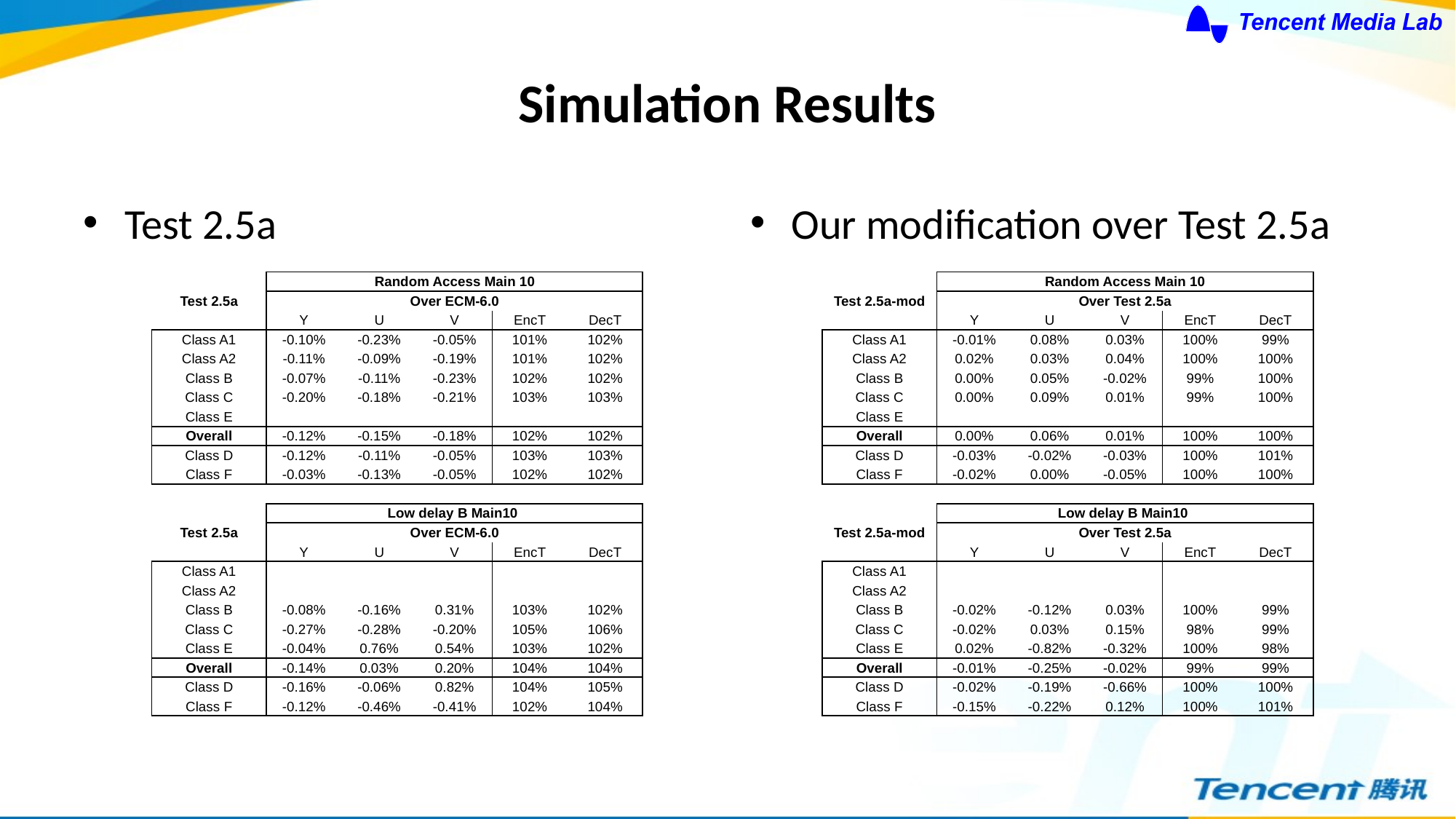

# Simulation Results
Test 2.5a
Our modification over Test 2.5a
| Test 2.5a-mod | Random Access Main 10 |  |  |  |  |
| --- | --- | --- | --- | --- | --- |
|  | Over Test 2.5a |  |  |  |  |
|  | Y | U | V | EncT | DecT |
| Class A1 | -0.01% | 0.08% | 0.03% | 100% | 99% |
| Class A2 | 0.02% | 0.03% | 0.04% | 100% | 100% |
| Class B | 0.00% | 0.05% | -0.02% | 99% | 100% |
| Class C | 0.00% | 0.09% | 0.01% | 99% | 100% |
| Class E |  |  |  |  |  |
| Overall | 0.00% | 0.06% | 0.01% | 100% | 100% |
| Class D | -0.03% | -0.02% | -0.03% | 100% | 101% |
| Class F | -0.02% | 0.00% | -0.05% | 100% | 100% |
|  |  |  |  |  |  |
| Test 2.5a-mod | Low delay B Main10 |  |  |  |  |
|  | Over Test 2.5a |  |  |  |  |
|  | Y | U | V | EncT | DecT |
| Class A1 |  |  |  |  |  |
| Class A2 |  |  |  |  |  |
| Class B | -0.02% | -0.12% | 0.03% | 100% | 99% |
| Class C | -0.02% | 0.03% | 0.15% | 98% | 99% |
| Class E | 0.02% | -0.82% | -0.32% | 100% | 98% |
| Overall | -0.01% | -0.25% | -0.02% | 99% | 99% |
| Class D | -0.02% | -0.19% | -0.66% | 100% | 100% |
| Class F | -0.15% | -0.22% | 0.12% | 100% | 101% |
| Test 2.5a | Random Access Main 10 |  |  |  |  |
| --- | --- | --- | --- | --- | --- |
|  | Over ECM-6.0 |  |  |  |  |
|  | Y | U | V | EncT | DecT |
| Class A1 | -0.10% | -0.23% | -0.05% | 101% | 102% |
| Class A2 | -0.11% | -0.09% | -0.19% | 101% | 102% |
| Class B | -0.07% | -0.11% | -0.23% | 102% | 102% |
| Class C | -0.20% | -0.18% | -0.21% | 103% | 103% |
| Class E |  |  |  |  |  |
| Overall | -0.12% | -0.15% | -0.18% | 102% | 102% |
| Class D | -0.12% | -0.11% | -0.05% | 103% | 103% |
| Class F | -0.03% | -0.13% | -0.05% | 102% | 102% |
|  |  |  |  |  |  |
| Test 2.5a | Low delay B Main10 |  |  |  |  |
|  | Over ECM-6.0 |  |  |  |  |
|  | Y | U | V | EncT | DecT |
| Class A1 |  |  |  |  |  |
| Class A2 |  |  |  |  |  |
| Class B | -0.08% | -0.16% | 0.31% | 103% | 102% |
| Class C | -0.27% | -0.28% | -0.20% | 105% | 106% |
| Class E | -0.04% | 0.76% | 0.54% | 103% | 102% |
| Overall | -0.14% | 0.03% | 0.20% | 104% | 104% |
| Class D | -0.16% | -0.06% | 0.82% | 104% | 105% |
| Class F | -0.12% | -0.46% | -0.41% | 102% | 104% |